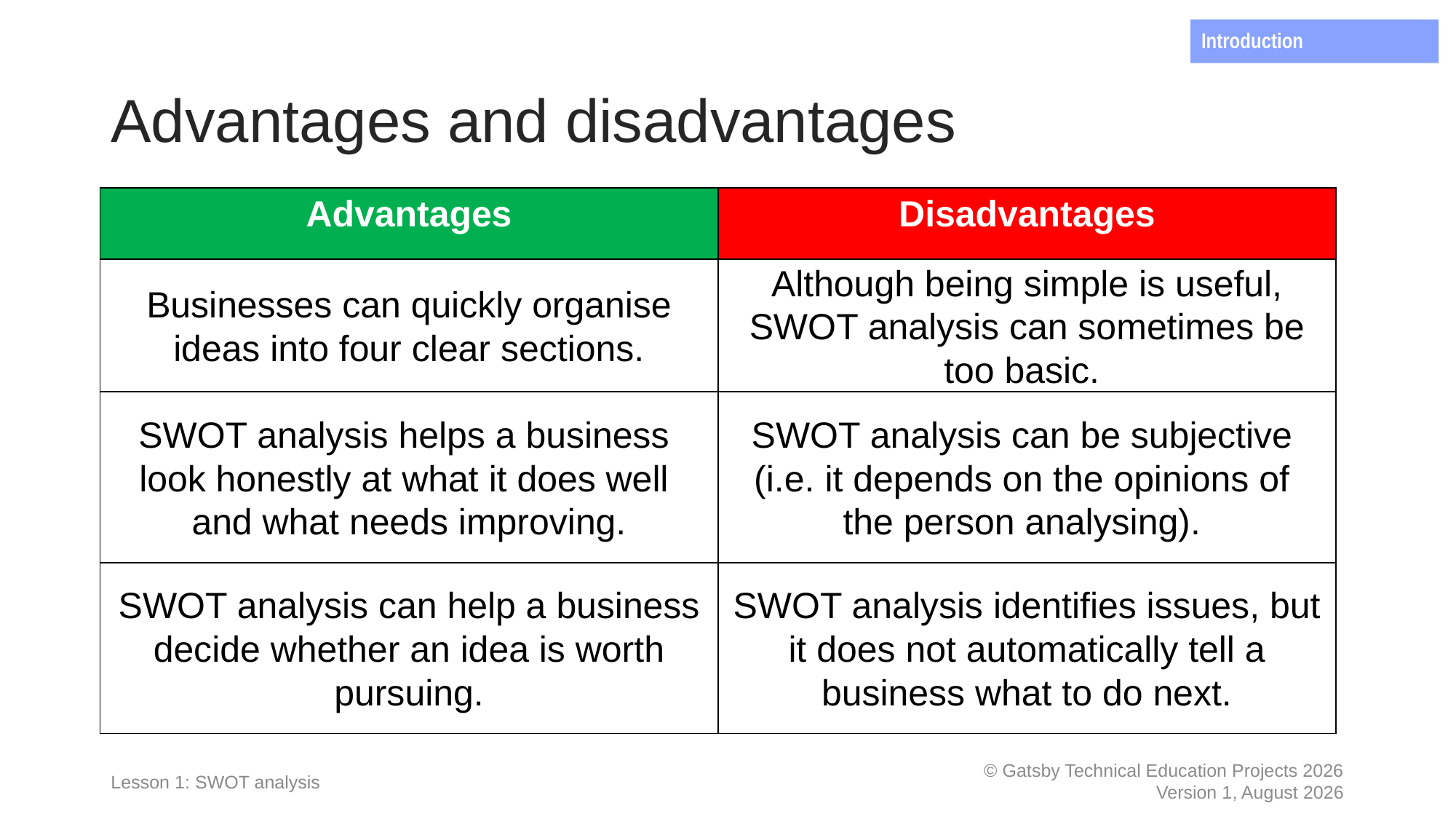

Introduction
# Advantages and disadvantages
| Advantages | Disadvantages |
| --- | --- |
| Businesses can quickly organise ideas into four clear sections. | Although being simple is useful, SWOT analysis can sometimes be too basic. |
| SWOT analysis helps a business look honestly at what it does well and what needs improving. | SWOT analysis can be subjective (i.e. it depends on the opinions of the person analysing). |
| SWOT analysis can help a business decide whether an idea is worth pursuing. | SWOT analysis identifies issues, but it does not automatically tell a business what to do next. |
Lesson 1: SWOT analysis